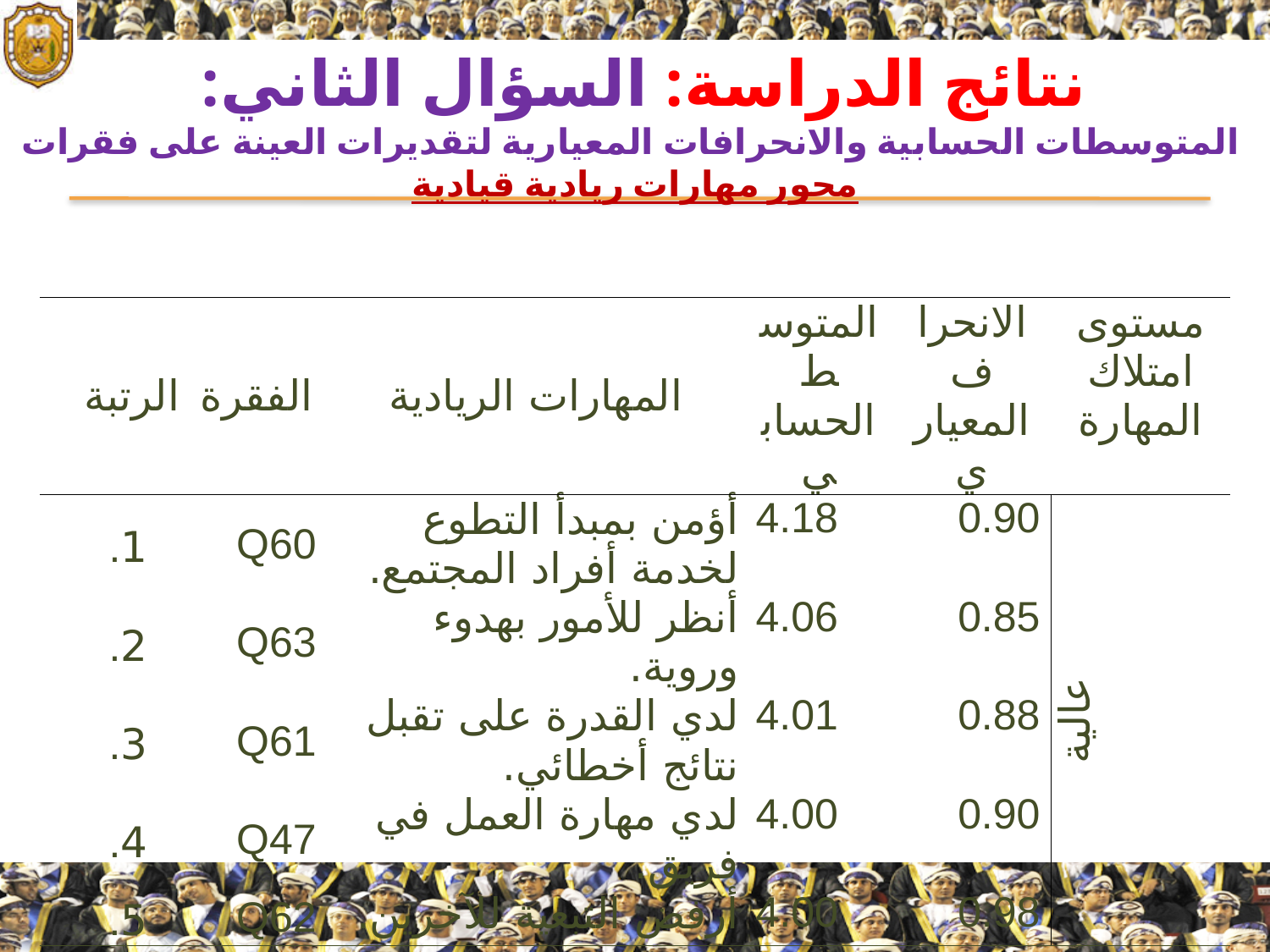

# نتائج الدراسة: السؤال الثاني: المتوسطات الحسابية والانحرافات المعيارية لتقديرات العينة على فقرات محور مهارات ريادية قيادية
| الرتبة | الفقرة | المهارات الريادية | المتوسط الحسابي | الانحراف المعياري | مستوى امتلاك المهارة |
| --- | --- | --- | --- | --- | --- |
| 1. | Q60 | أؤمن بمبدأ التطوع لخدمة أفراد المجتمع. | 4.18 | 0.90 | عالية |
| 2. | Q63 | أنظر للأمور بهدوء وروية. | 4.06 | 0.85 |  |
| 3. | Q61 | لدي القدرة على تقبل نتائج أخطائي. | 4.01 | 0.88 |  |
| 4. | Q47 | لدي مهارة العمل في فريق. | 4.00 | 0.90 |  |
| 5. | Q62 | أرفض التبعية للآخرين. | 4.00 | 0.98 |  |
| المجموع الكلي |  |  | 3.90 | 0.47 | عالية |